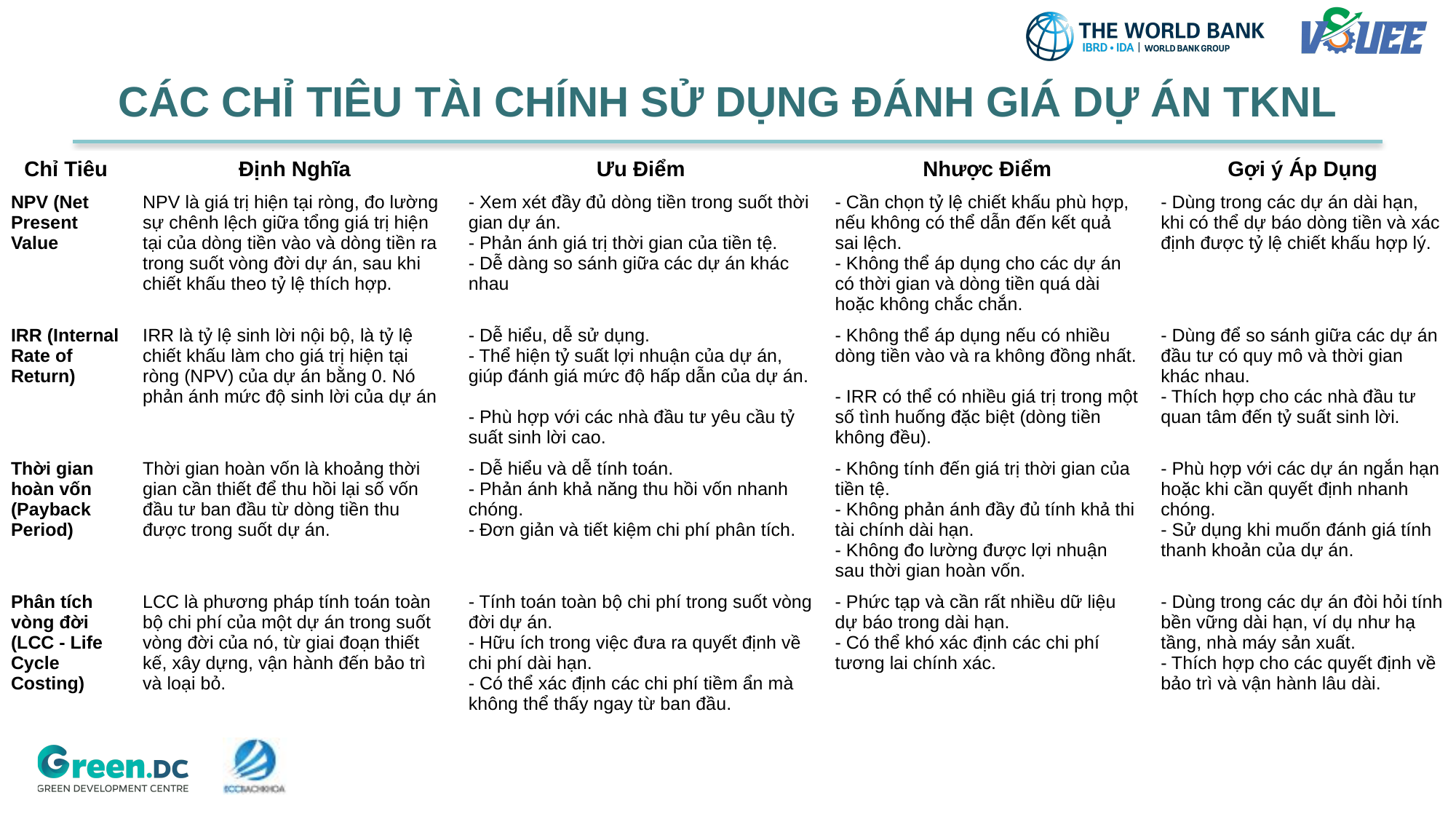

# CÁC CHỈ TIÊU TÀI CHÍNH SỬ DỤNG ĐÁNH GIÁ DỰ ÁN TKNL
| Chỉ Tiêu | Định Nghĩa | Ưu Điểm | Nhược Điểm | Gợi ý Áp Dụng |
| --- | --- | --- | --- | --- |
| NPV (Net Present Value | NPV là giá trị hiện tại ròng, đo lường sự chênh lệch giữa tổng giá trị hiện tại của dòng tiền vào và dòng tiền ra trong suốt vòng đời dự án, sau khi chiết khấu theo tỷ lệ thích hợp. | - Xem xét đầy đủ dòng tiền trong suốt thời gian dự án. - Phản ánh giá trị thời gian của tiền tệ. - Dễ dàng so sánh giữa các dự án khác nhau | - Cần chọn tỷ lệ chiết khấu phù hợp, nếu không có thể dẫn đến kết quả sai lệch. - Không thể áp dụng cho các dự án có thời gian và dòng tiền quá dài hoặc không chắc chắn. | - Dùng trong các dự án dài hạn, khi có thể dự báo dòng tiền và xác định được tỷ lệ chiết khấu hợp lý. |
| IRR (Internal Rate of Return) | IRR là tỷ lệ sinh lời nội bộ, là tỷ lệ chiết khấu làm cho giá trị hiện tại ròng (NPV) của dự án bằng 0. Nó phản ánh mức độ sinh lời của dự án | - Dễ hiểu, dễ sử dụng. - Thể hiện tỷ suất lợi nhuận của dự án, giúp đánh giá mức độ hấp dẫn của dự án. - Phù hợp với các nhà đầu tư yêu cầu tỷ suất sinh lời cao. | - Không thể áp dụng nếu có nhiều dòng tiền vào và ra không đồng nhất. - IRR có thể có nhiều giá trị trong một số tình huống đặc biệt (dòng tiền không đều). | - Dùng để so sánh giữa các dự án đầu tư có quy mô và thời gian khác nhau. - Thích hợp cho các nhà đầu tư quan tâm đến tỷ suất sinh lời. |
| Thời gian hoàn vốn (Payback Period) | Thời gian hoàn vốn là khoảng thời gian cần thiết để thu hồi lại số vốn đầu tư ban đầu từ dòng tiền thu được trong suốt dự án. | - Dễ hiểu và dễ tính toán. - Phản ánh khả năng thu hồi vốn nhanh chóng. - Đơn giản và tiết kiệm chi phí phân tích. | - Không tính đến giá trị thời gian của tiền tệ. - Không phản ánh đầy đủ tính khả thi tài chính dài hạn. - Không đo lường được lợi nhuận sau thời gian hoàn vốn. | - Phù hợp với các dự án ngắn hạn hoặc khi cần quyết định nhanh chóng. - Sử dụng khi muốn đánh giá tính thanh khoản của dự án. |
| Phân tích vòng đời (LCC - Life Cycle Costing) | LCC là phương pháp tính toán toàn bộ chi phí của một dự án trong suốt vòng đời của nó, từ giai đoạn thiết kế, xây dựng, vận hành đến bảo trì và loại bỏ. | - Tính toán toàn bộ chi phí trong suốt vòng đời dự án. - Hữu ích trong việc đưa ra quyết định về chi phí dài hạn. - Có thể xác định các chi phí tiềm ẩn mà không thể thấy ngay từ ban đầu. | - Phức tạp và cần rất nhiều dữ liệu dự báo trong dài hạn. - Có thể khó xác định các chi phí tương lai chính xác. | - Dùng trong các dự án đòi hỏi tính bền vững dài hạn, ví dụ như hạ tầng, nhà máy sản xuất. - Thích hợp cho các quyết định về bảo trì và vận hành lâu dài. |